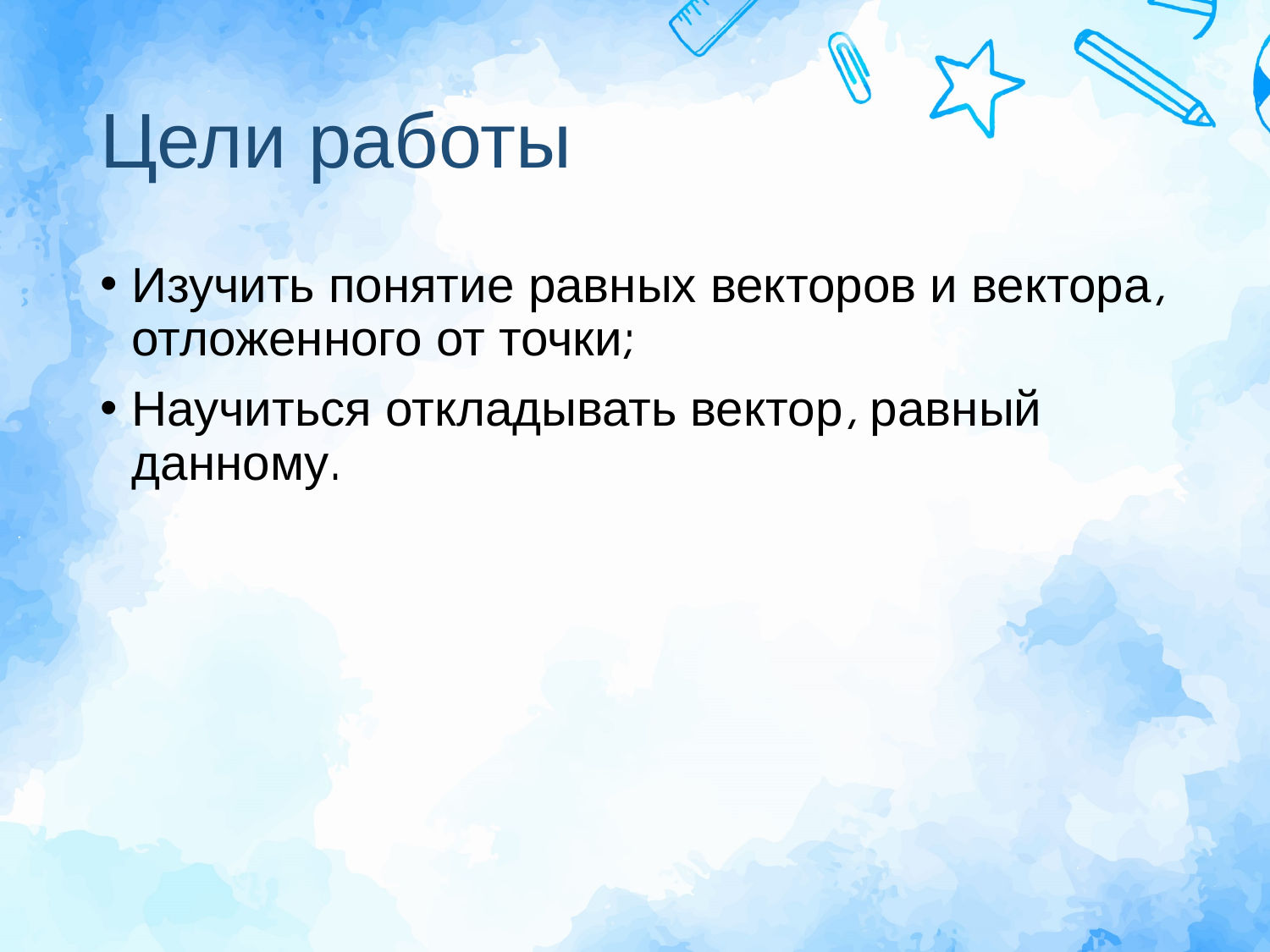

# Цели работы
Изучить понятие равных векторов и вектора, отложенного от точки;
Научиться откладывать вектор, равный данному.